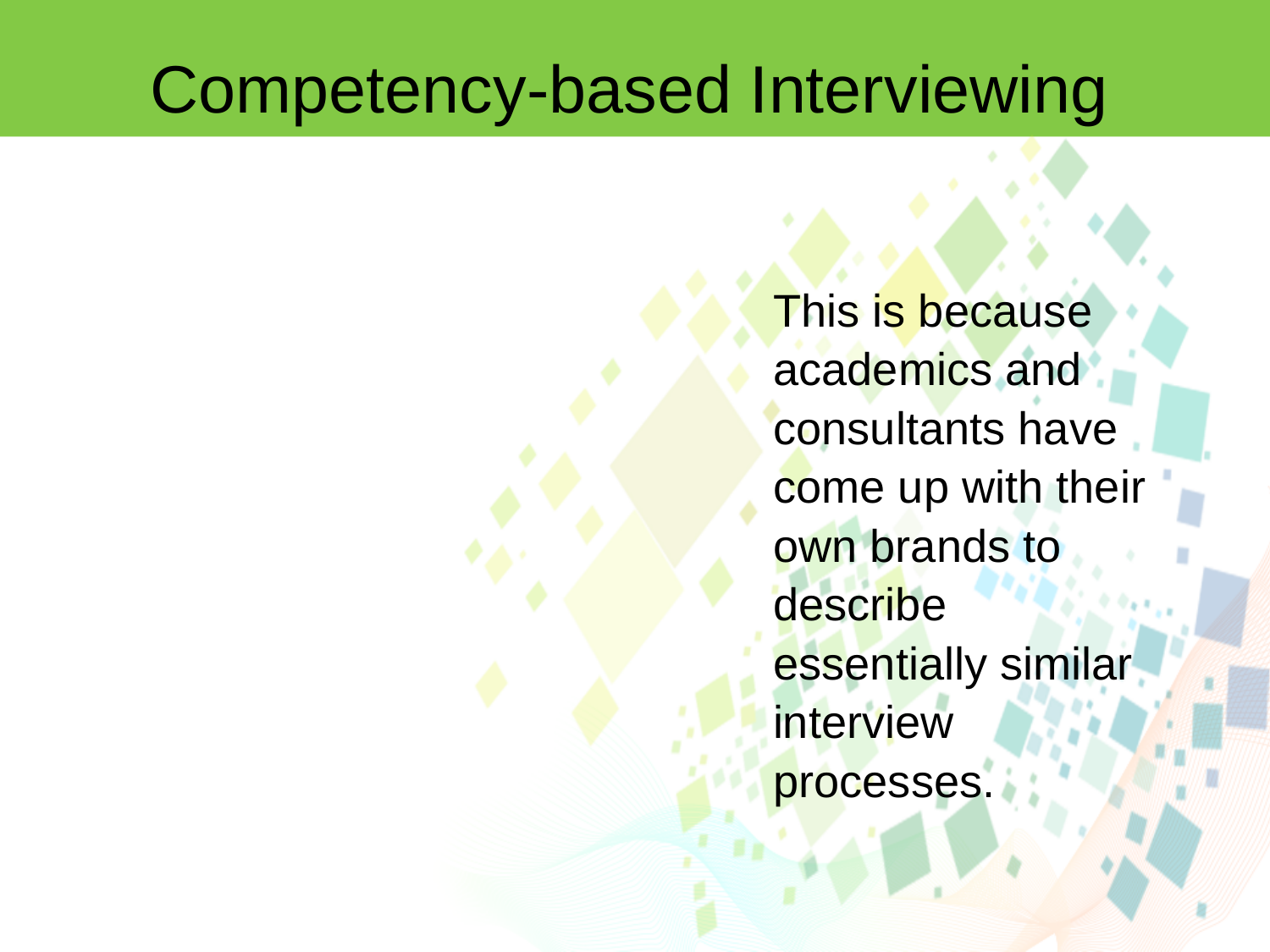

Competency-based Interviewing
This is because academics and consultants have come up with their own brands to describe essentially similar interview processes.